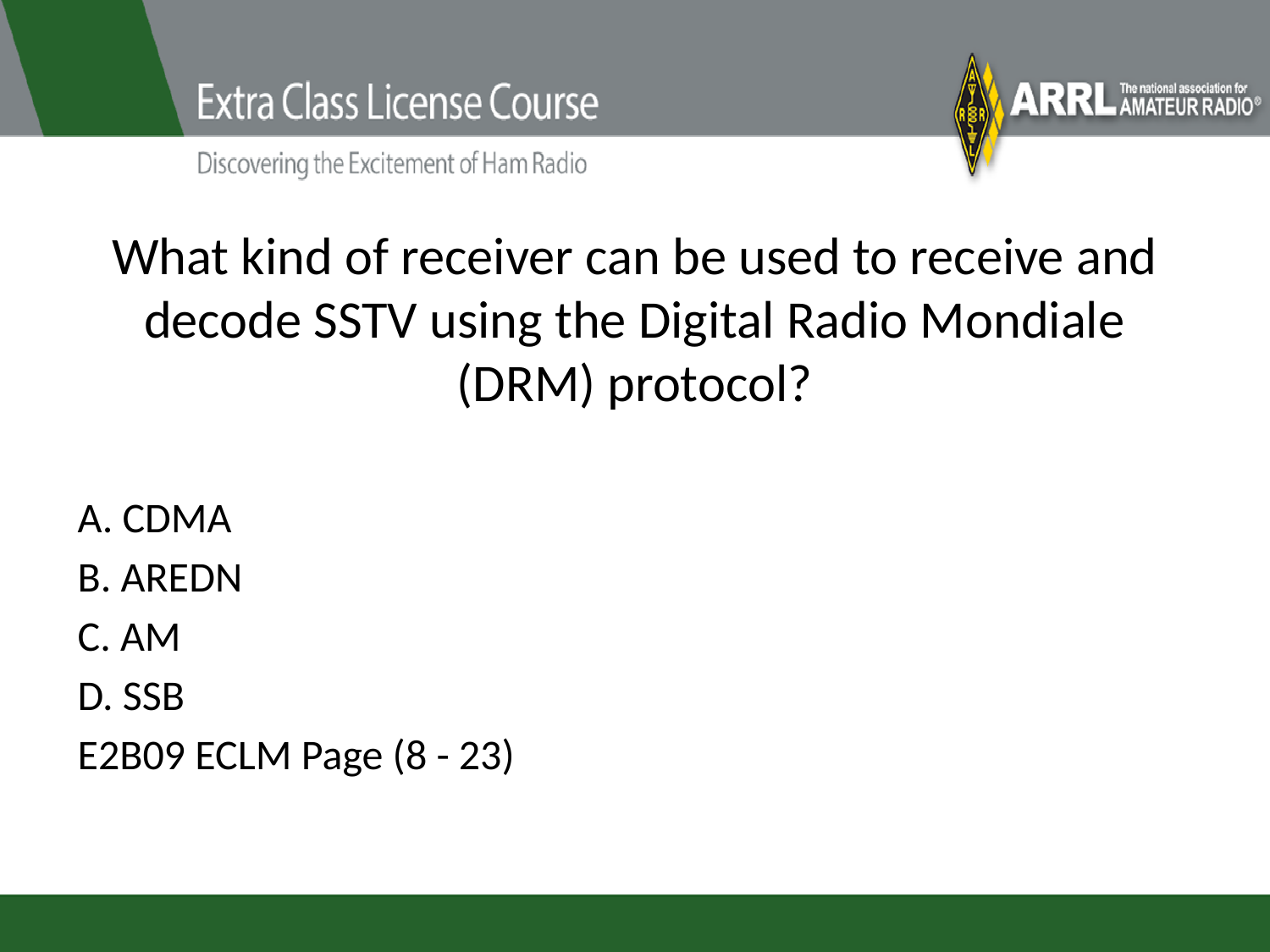

# What kind of receiver can be used to receive and decode SSTV using the Digital Radio Mondiale (DRM) protocol?
A. CDMA
B. AREDN
C. AM
D. SSB
E2B09 ECLM Page (8 - 23)